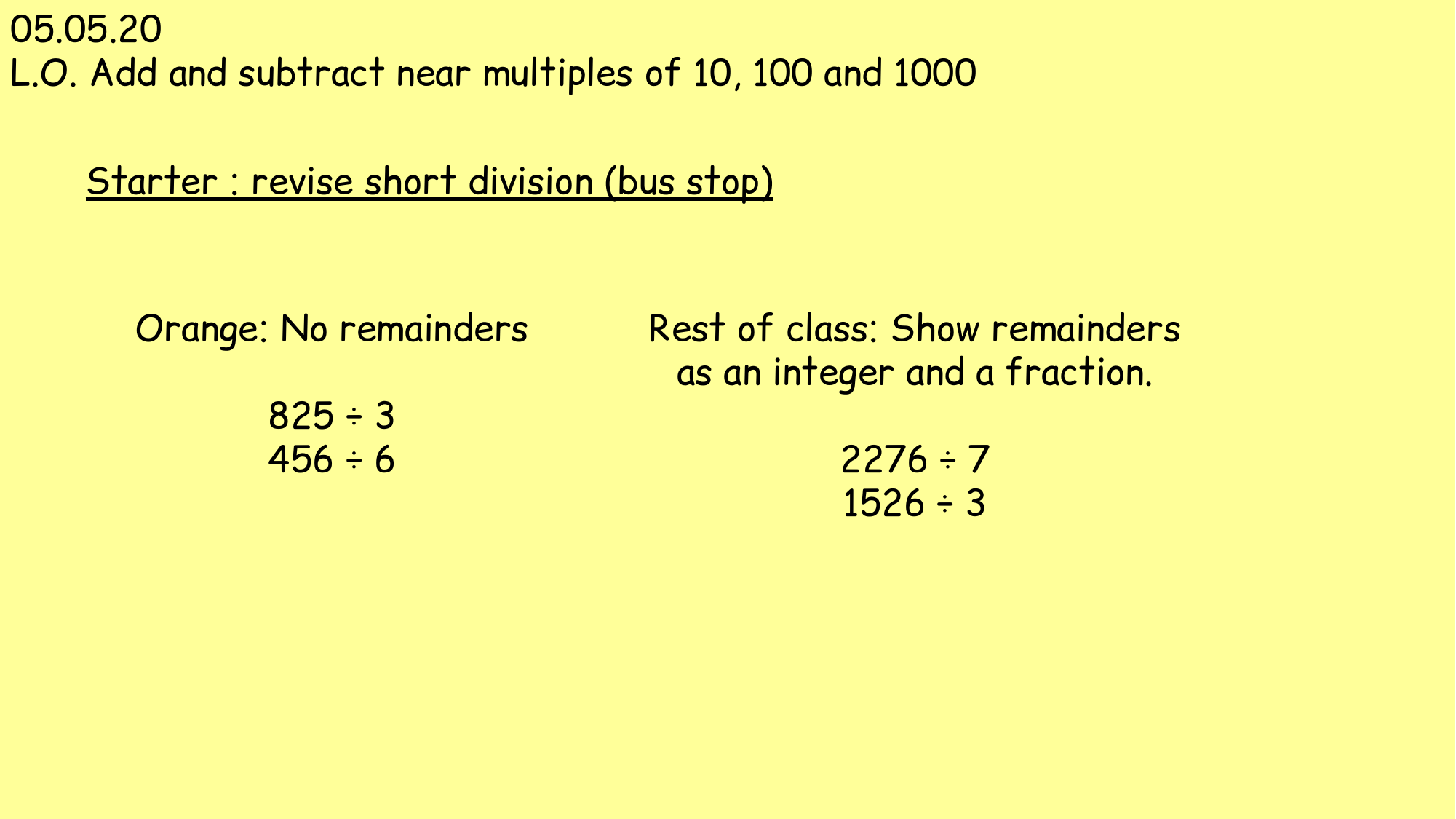

05.05.20
L.O. Add and subtract near multiples of 10, 100 and 1000
Starter : revise short division (bus stop)
Orange: No remainders

825 ÷ 3
456 ÷ 6
Rest of class: Show remainders as an integer and a fraction.

2276 ÷ 7
1526 ÷ 3